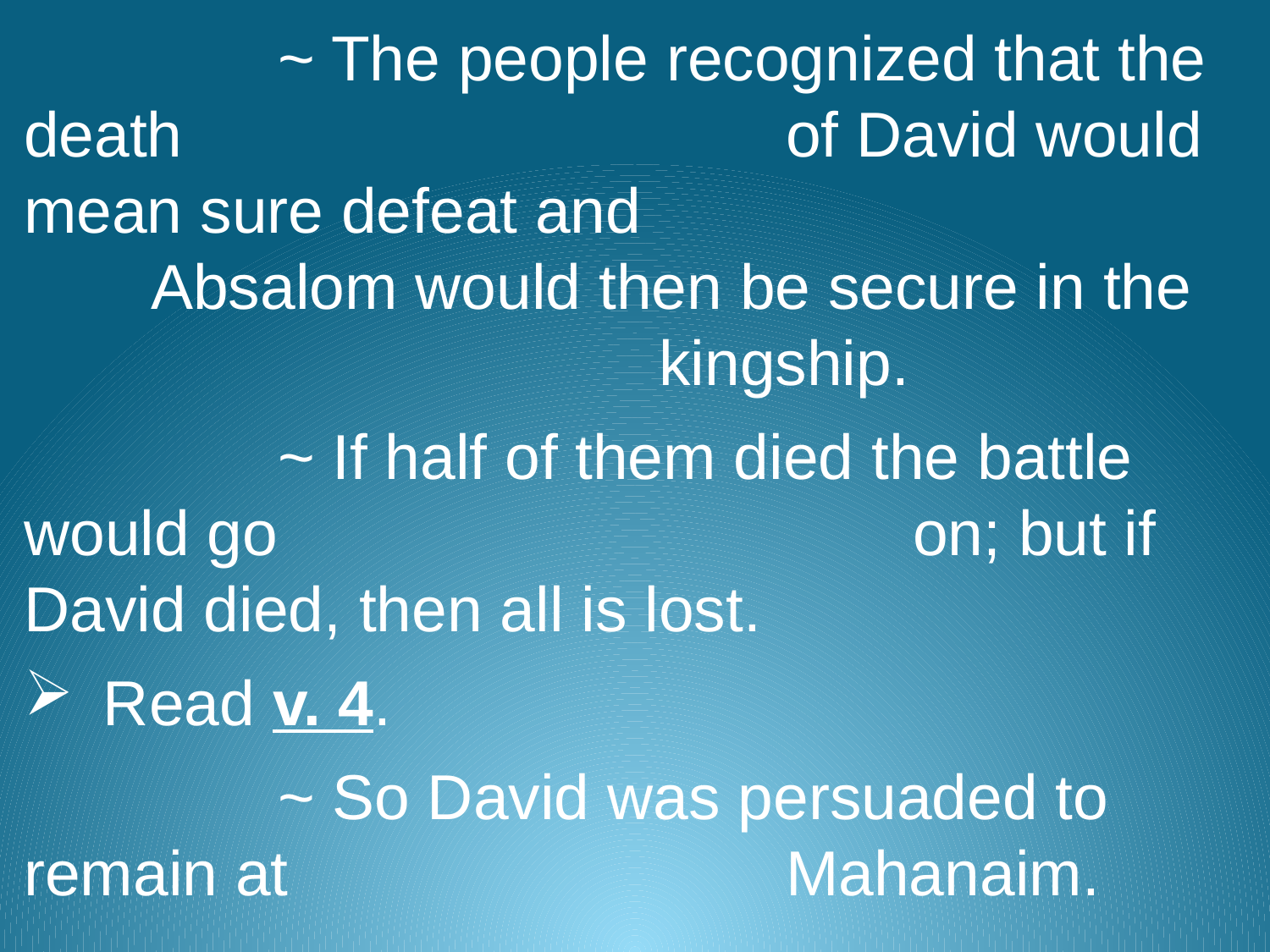

~ The people recognized that the death 					of David would mean sure defeat and 					Absalom would then be secure in the 					kingship.
		~ If half of them died the battle would go 					on; but if David died, then all is lost.
Read v. 4.
		~ So David was persuaded to remain at 				Mahanaim.